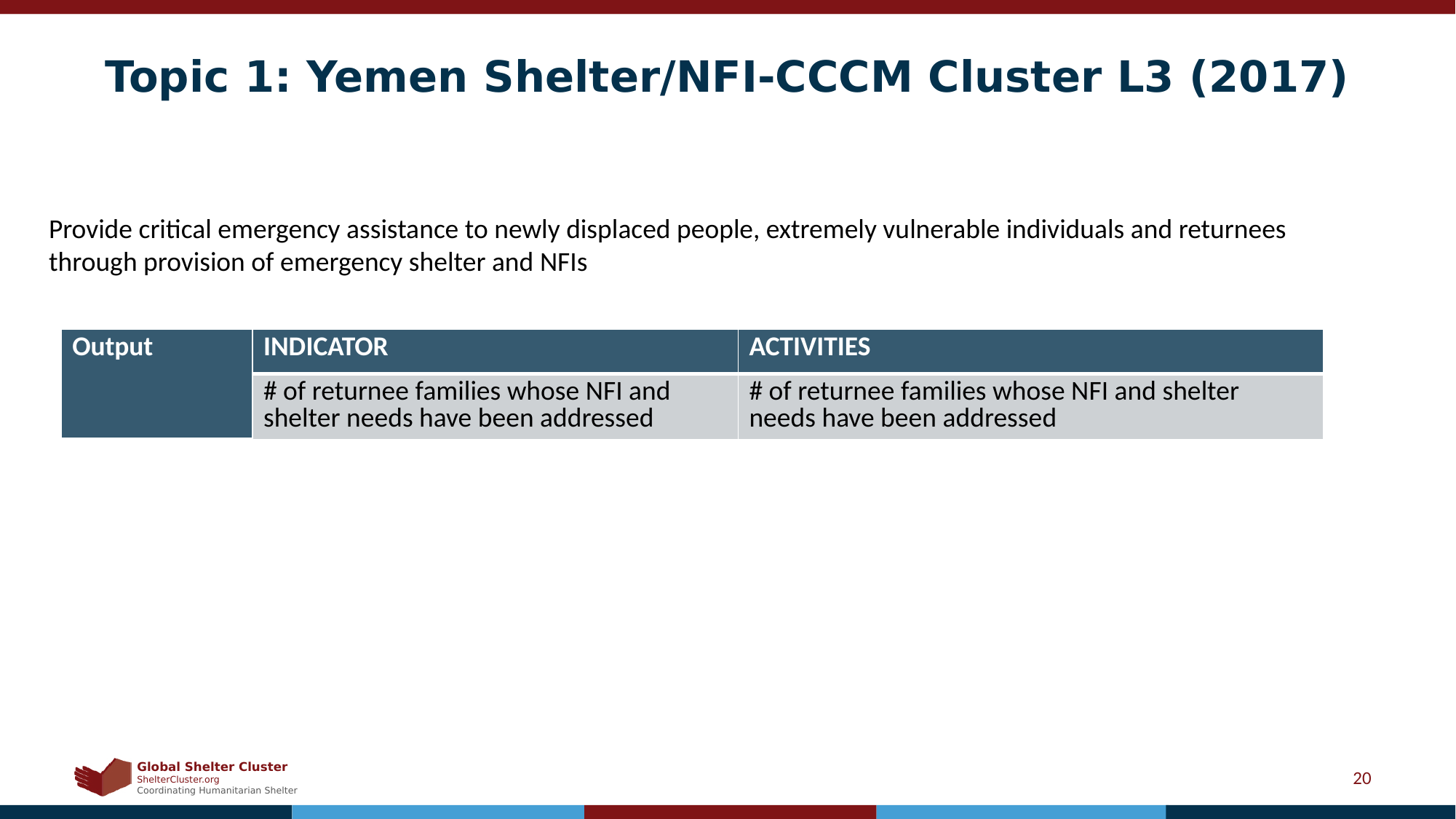

# Topic 1: Yemen Shelter/NFI-CCCM Cluster L3 (2017)
Provide critical emergency assistance to newly displaced people, extremely vulnerable individuals and returnees through provision of emergency shelter and NFIs

| Output | INDICATOR | ACTIVITIES |
| --- | --- | --- |
|  | # of returnee families whose NFI and shelter needs have been addressed | # of returnee families whose NFI and shelter needs have been addressed |
20